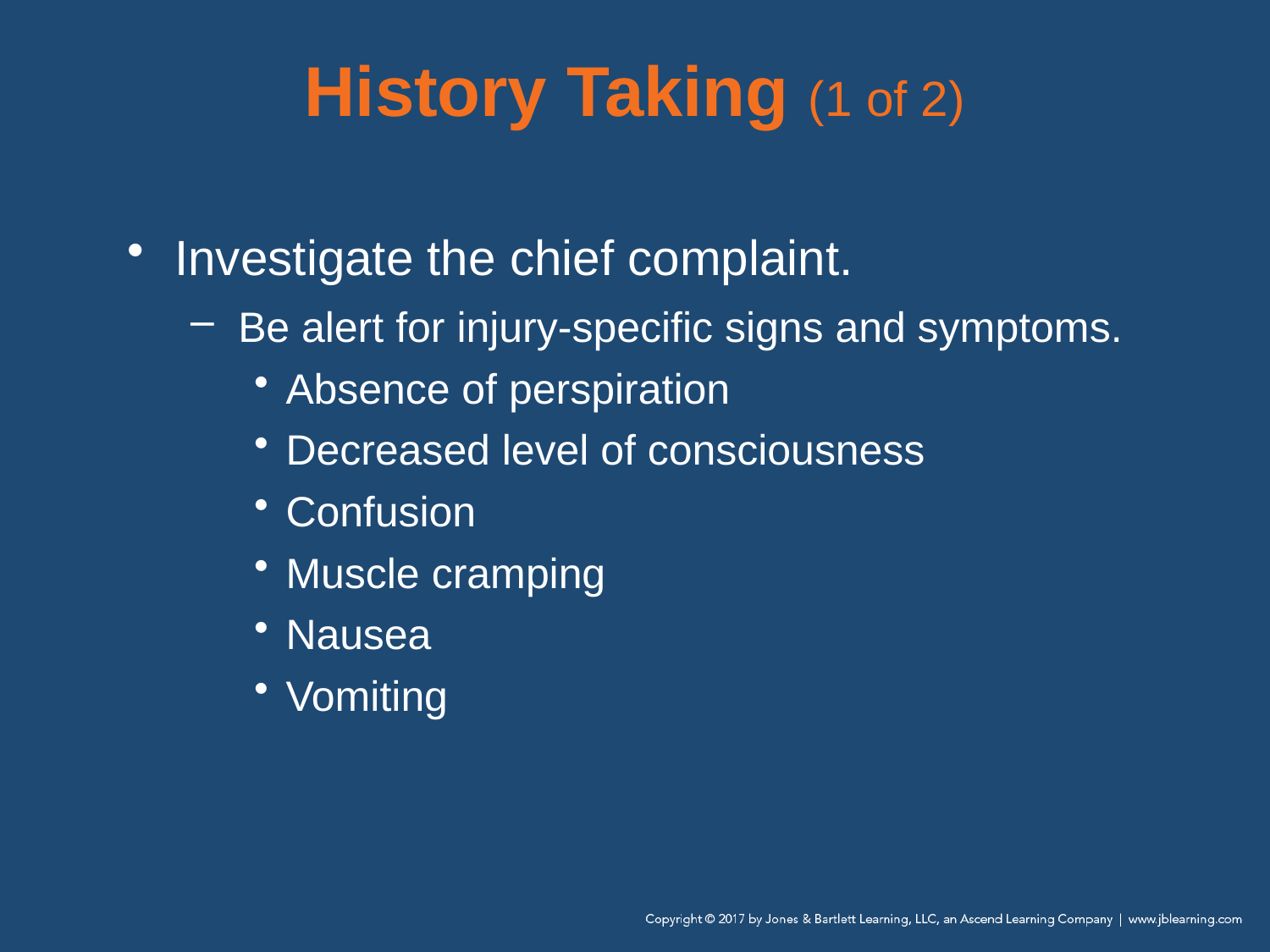

# History Taking (1 of 2)
Investigate the chief complaint.
Be alert for injury-specific signs and symptoms.
Absence of perspiration
Decreased level of consciousness
Confusion
Muscle cramping
Nausea
Vomiting